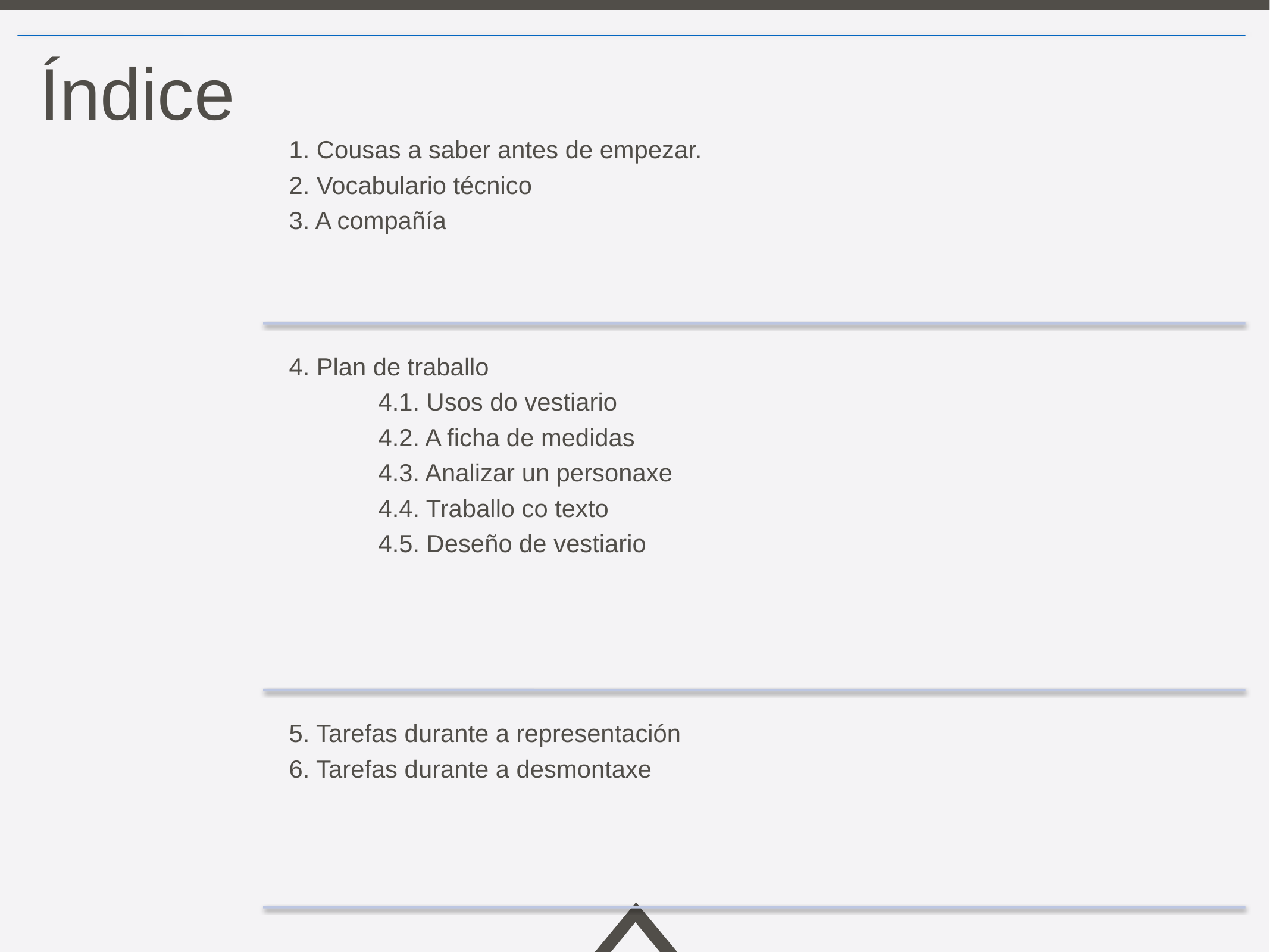

Índice

1. Cousas a saber antes de empezar.
2. Vocabulario técnico
3. A compañía

4. Plan de traballo
	4.1. Usos do vestiario
	4.2. A ficha de medidas
	4.3. Analizar un personaxe
	4.4. Traballo co texto
	4.5. Deseño de vestiario

5. Tarefas durante a representación
6. Tarefas durante a desmontaxe